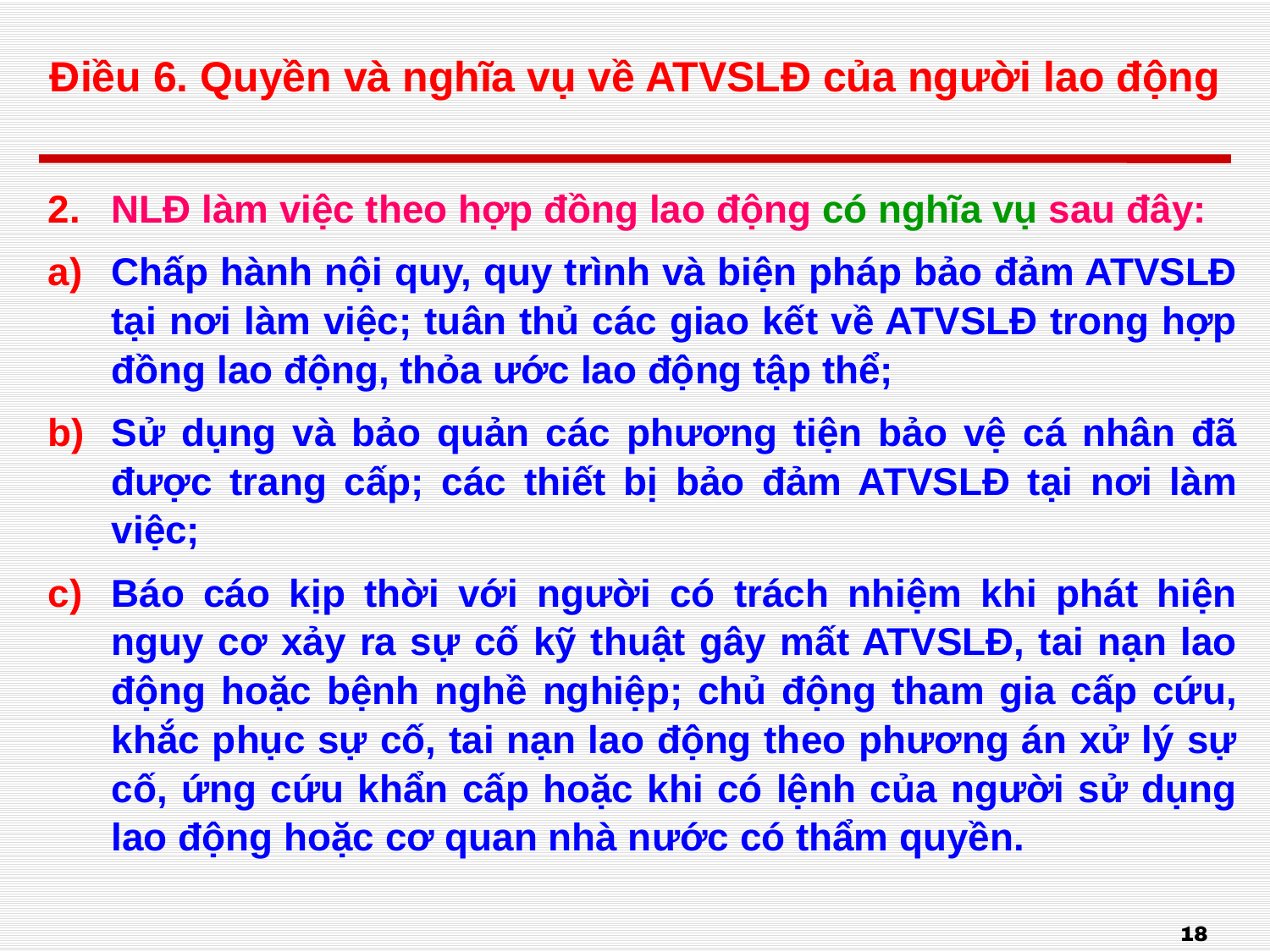

# Điều 6. Quyền và nghĩa vụ về ATVSLĐ của người lao động
NLĐ làm việc theo hợp đồng lao động có nghĩa vụ sau đây:
Chấp hành nội quy, quy trình và biện pháp bảo đảm ATVSLĐ tại nơi làm việc; tuân thủ các giao kết về ATVSLĐ trong hợp đồng lao động, thỏa ước lao động tập thể;
Sử dụng và bảo quản các phương tiện bảo vệ cá nhân đã được trang cấp; các thiết bị bảo đảm ATVSLĐ tại nơi làm việc;
Báo cáo kịp thời với người có trách nhiệm khi phát hiện nguy cơ xảy ra sự cố kỹ thuật gây mất ATVSLĐ, tai nạn lao động hoặc bệnh nghề nghiệp; chủ động tham gia cấp cứu, khắc phục sự cố, tai nạn lao động theo phương án xử lý sự cố, ứng cứu khẩn cấp hoặc khi có lệnh của người sử dụng lao động hoặc cơ quan nhà nước có thẩm quyền.